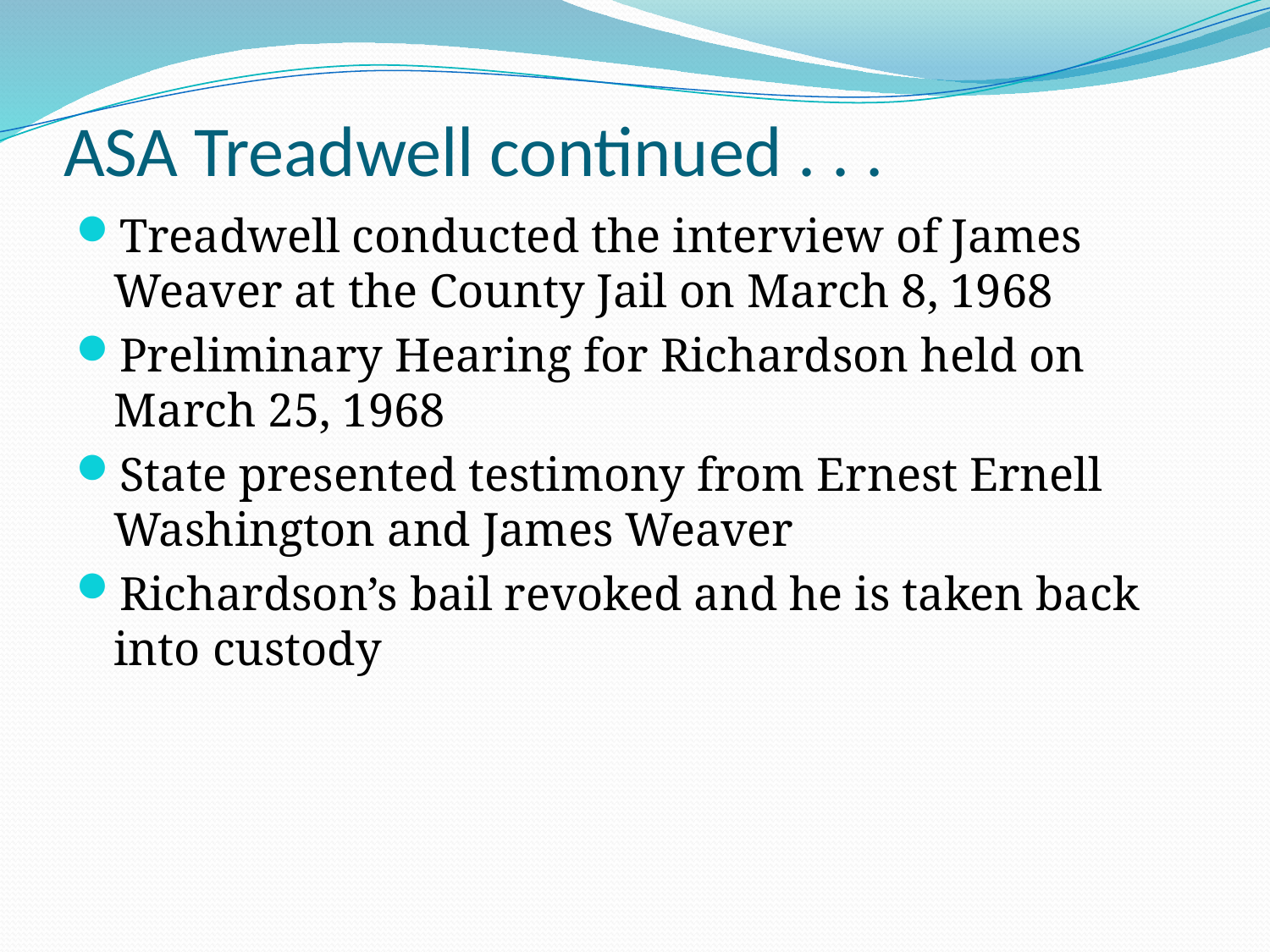

# ASA Treadwell continued . . .
Treadwell conducted the interview of James Weaver at the County Jail on March 8, 1968
Preliminary Hearing for Richardson held on March 25, 1968
State presented testimony from Ernest Ernell Washington and James Weaver
Richardson’s bail revoked and he is taken back into custody